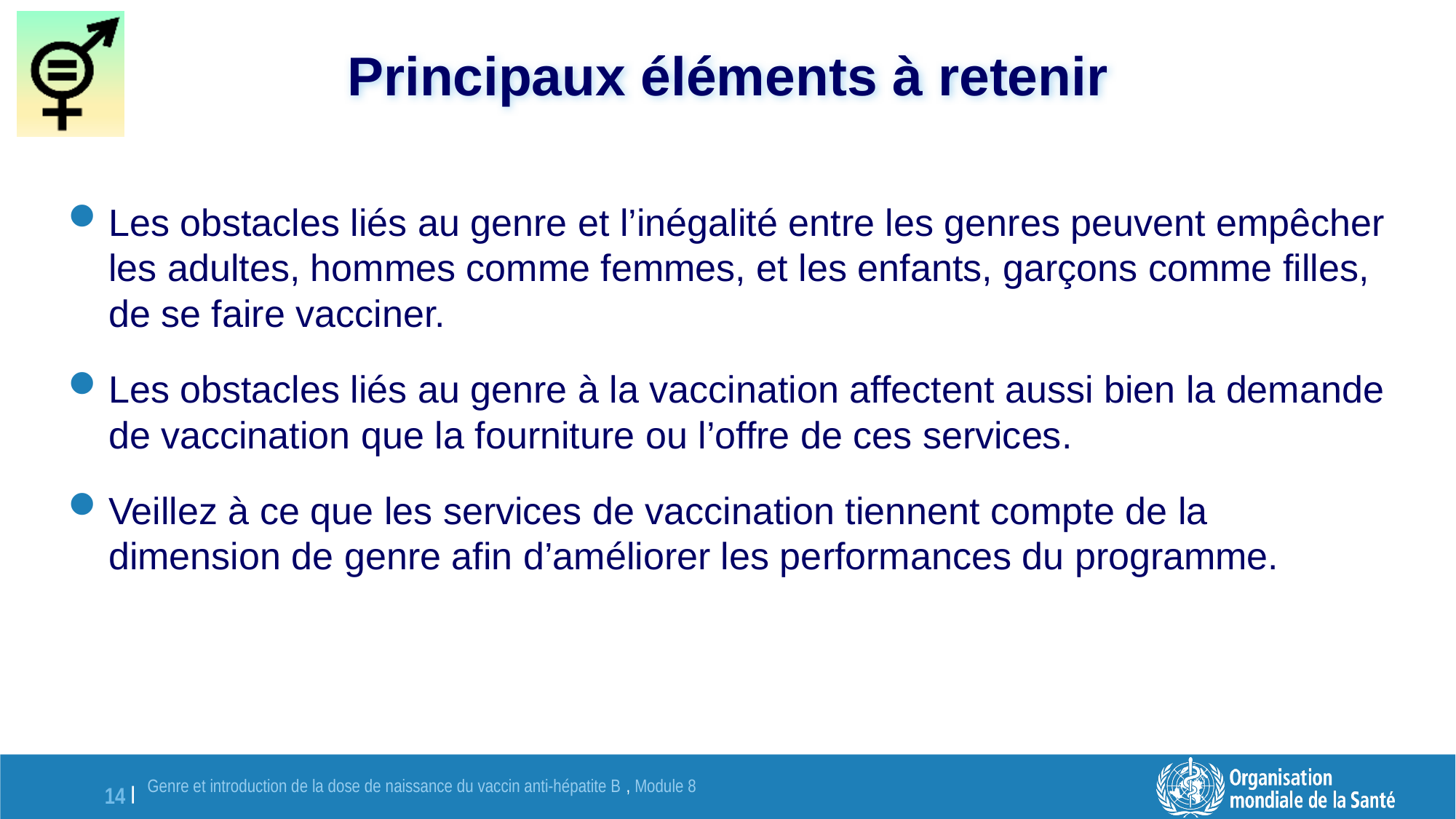

# Principaux éléments à retenir
Les obstacles liés au genre et l’inégalité entre les genres peuvent empêcher les adultes, hommes comme femmes, et les enfants, garçons comme filles, de se faire vacciner.
Les obstacles liés au genre à la vaccination affectent aussi bien la demande de vaccination que la fourniture ou l’offre de ces services.
Veillez à ce que les services de vaccination tiennent compte de la dimension de genre afin d’améliorer les performances du programme.